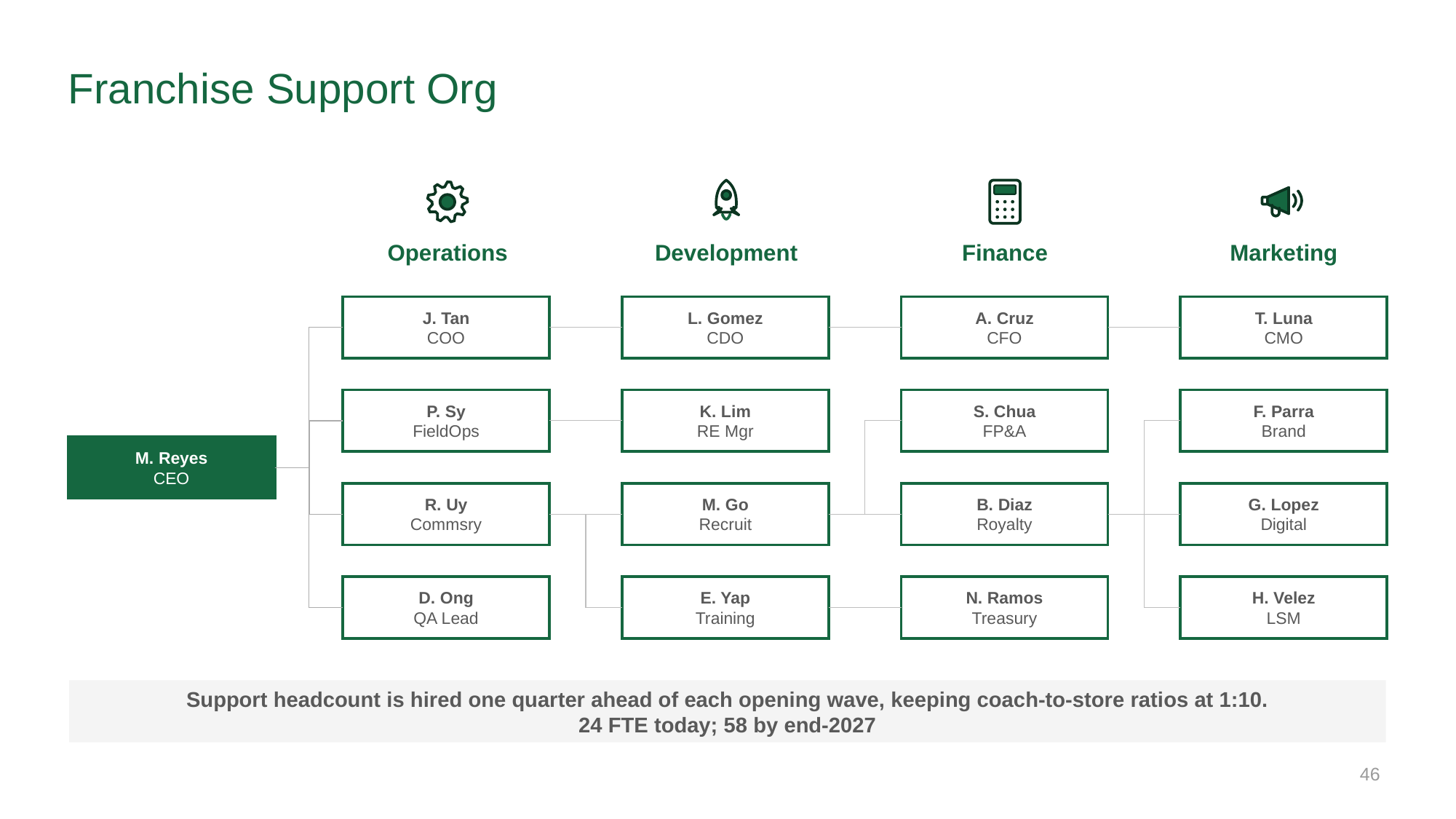

# Franchise Support Org

Operations
Development
Finance
Marketing
J. Tan
COO
L. Gomez
CDO
A. Cruz
CFO
T. Luna
CMO
P. Sy
FieldOps
K. Lim
RE Mgr
S. Chua
FP&A
F. Parra
Brand
M. Reyes
CEO
R. Uy
Commsry
M. Go
Recruit
B. Diaz
Royalty
G. Lopez
Digital
D. Ong
QA Lead
E. Yap
Training
N. Ramos
Treasury
H. Velez
LSM
Support headcount is hired one quarter ahead of each opening wave, keeping coach-to-store ratios at 1:10.
24 FTE today; 58 by end-2027
46